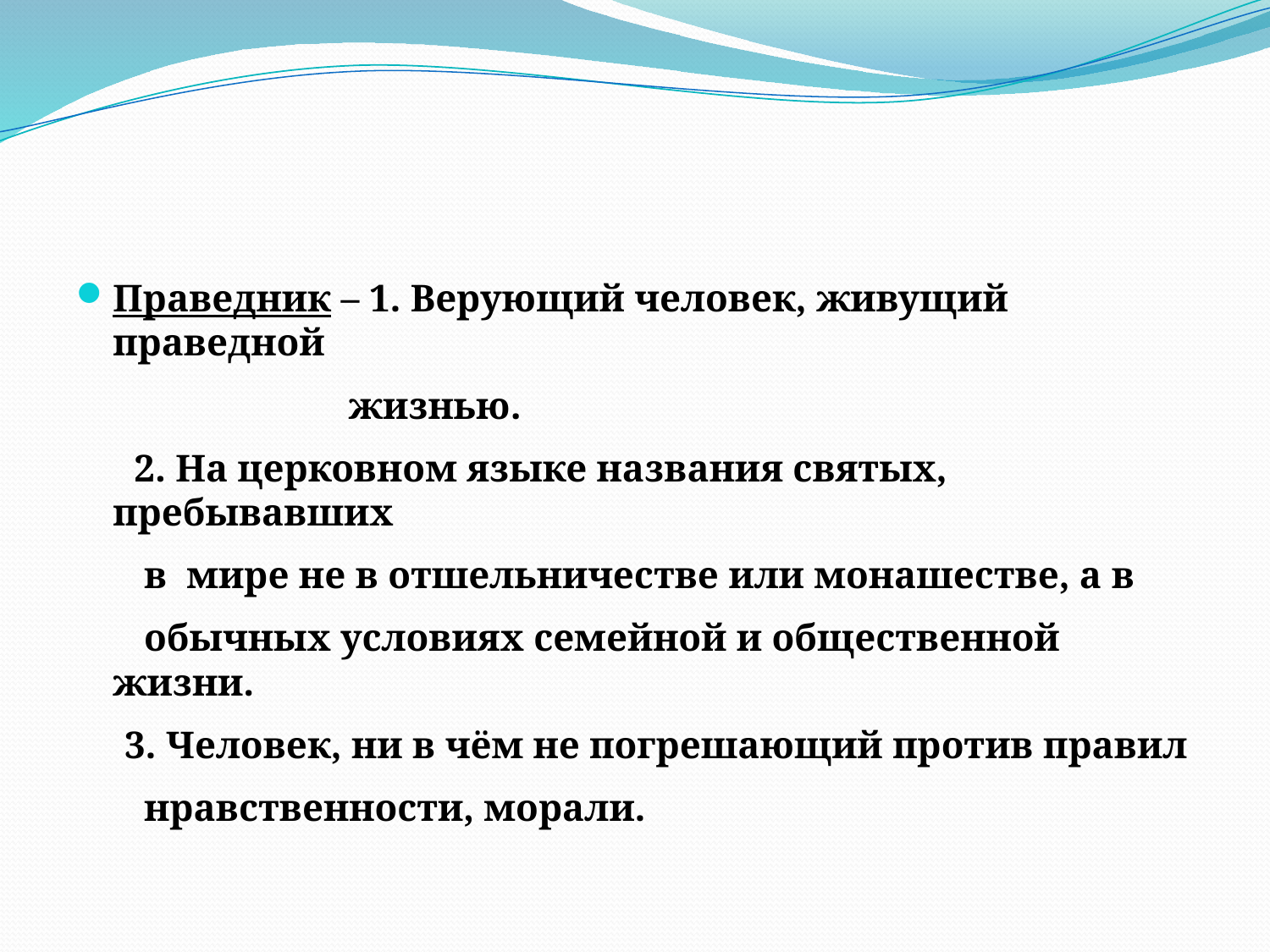

#
Праведник – 1. Верующий человек, живущий праведной
                            жизнью.
      2. На церковном языке названия святых, пребывавших
       в  мире не в отшельничестве или монашестве, а в
       обычных условиях семейной и общественной жизни.
     3. Человек, ни в чём не погрешающий против правил
       нравственности, морали.